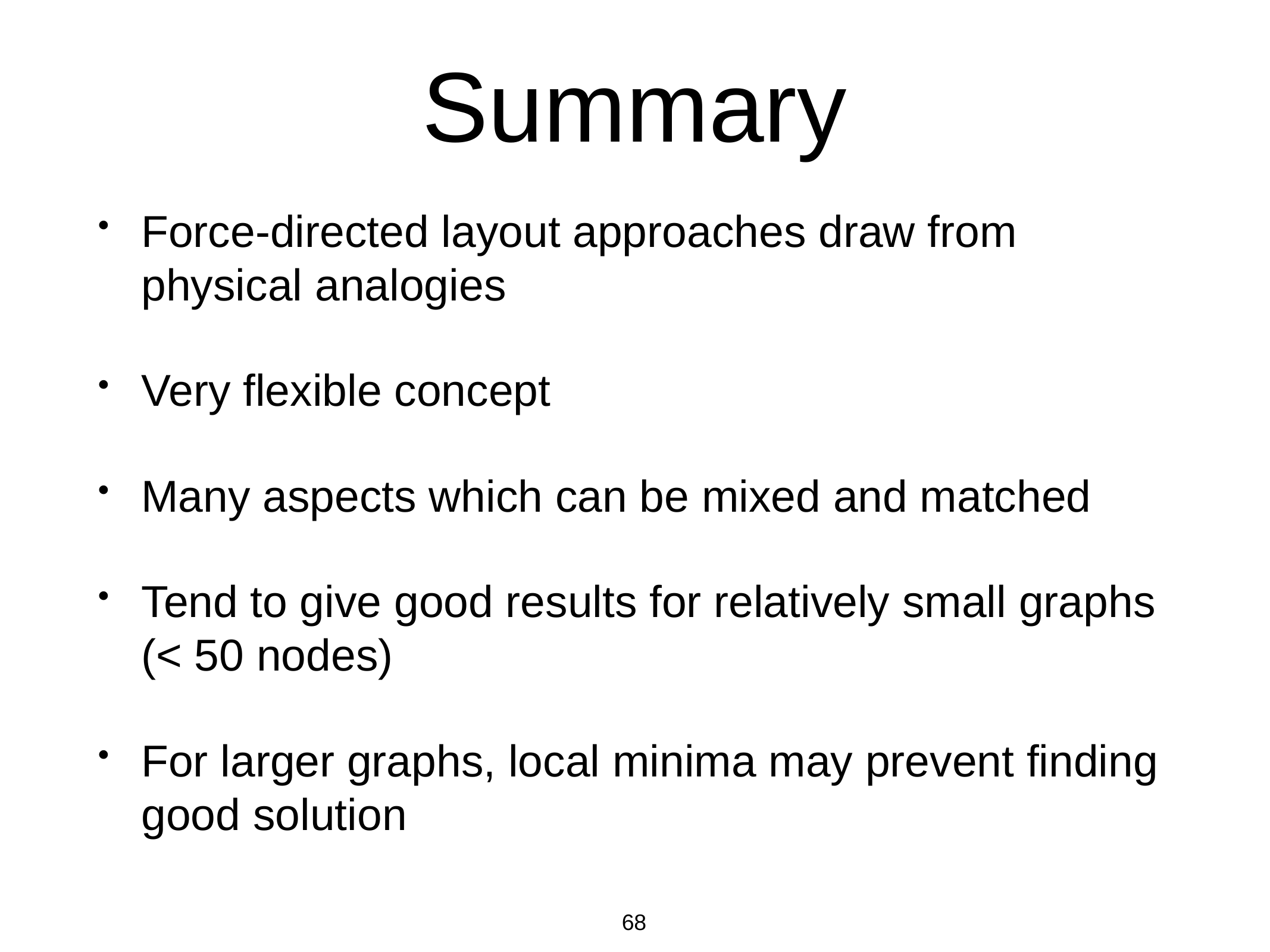

68
# Summary
Force-directed layout approaches draw from physical analogies
Very flexible concept
Many aspects which can be mixed and matched
Tend to give good results for relatively small graphs (< 50 nodes)
For larger graphs, local minima may prevent finding good solution